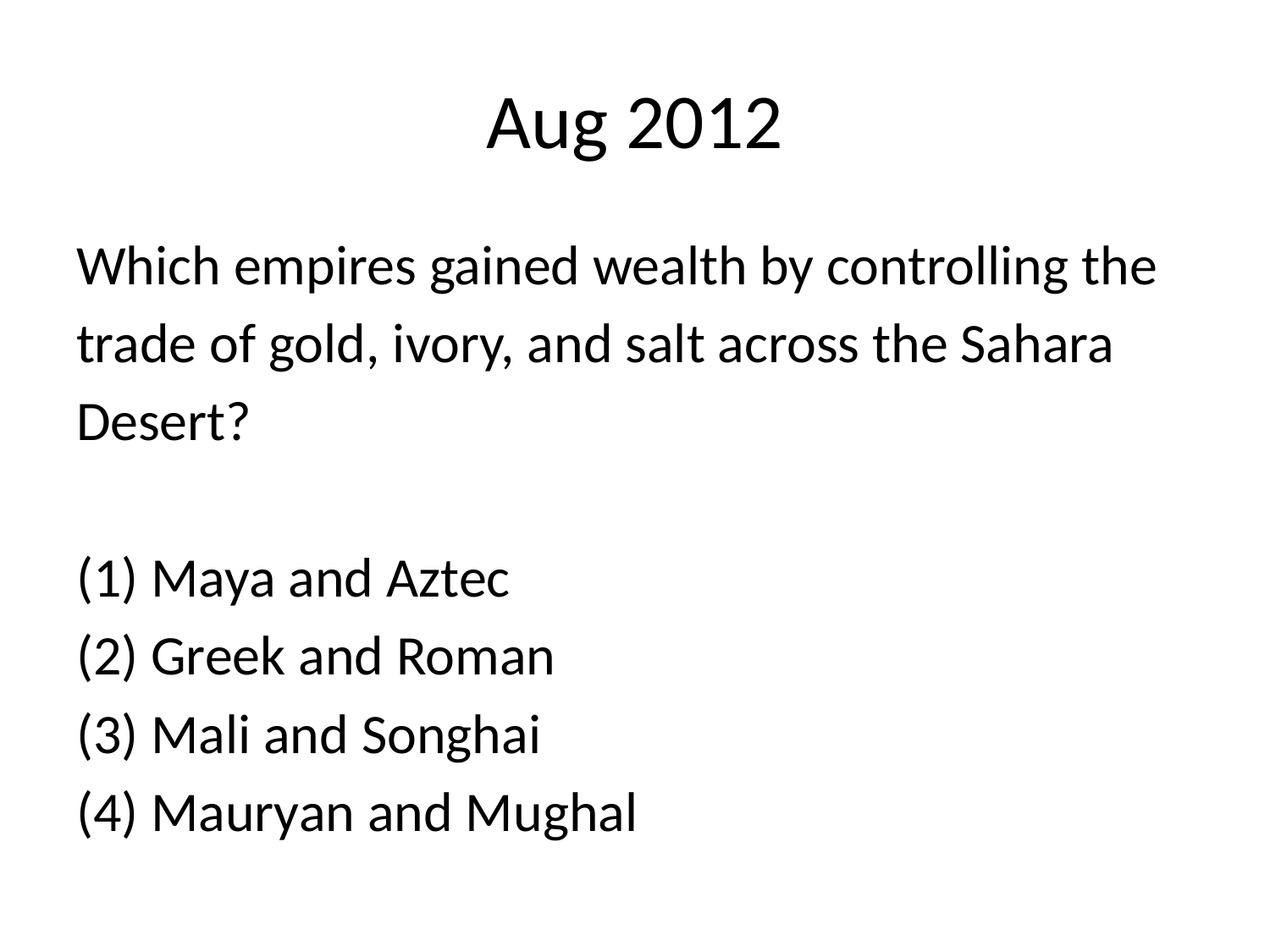

# Aug 2012
Which empires gained wealth by controlling the
trade of gold, ivory, and salt across the Sahara
Desert?

(1) Maya and Aztec
(2) Greek and Roman
(3) Mali and Songhai
(4) Mauryan and Mughal